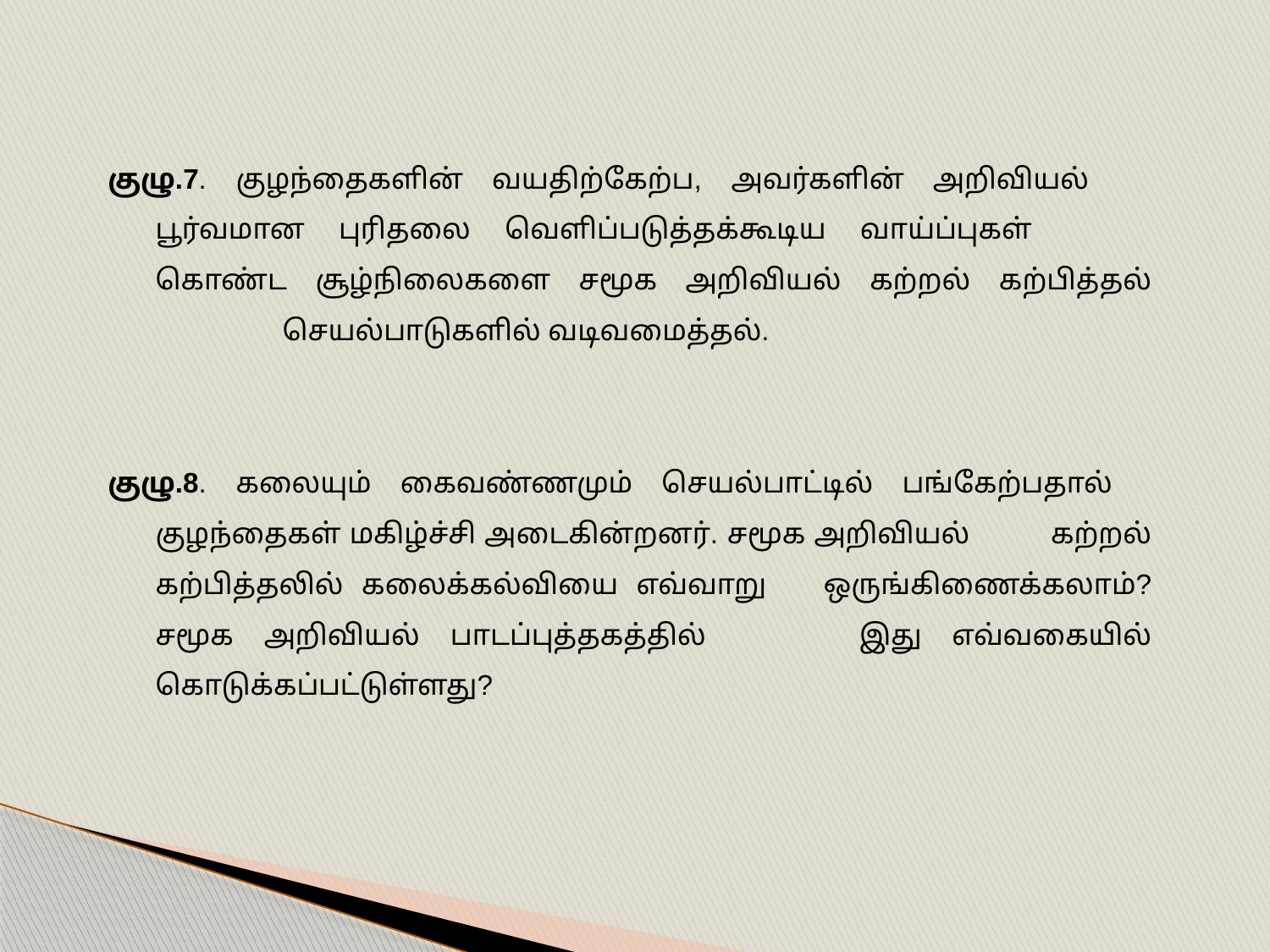

குழு.7. குழந்தைகளின் வயதிற்கேற்ப, அவர்களின் அறிவியல் 	பூர்வமான புரிதலை வெளிப்படுத்தக்கூடிய வாய்ப்புகள் 	கொண்ட சூழ்நிலைகளை சமூக அறிவியல் கற்றல் கற்பித்தல் 	செயல்பாடுகளில் வடிவமைத்தல்.

குழு.8. கலையும் கைவண்ணமும் செயல்பாட்டில் பங்கேற்பதால் 	குழந்தைகள் மகிழ்ச்சி அடைகின்றனர். சமூக அறிவியல் 	கற்றல் கற்பித்தலில் கலைக்கல்வியை எவ்வாறு 	ஒருங்கிணைக்கலாம்? சமூக அறிவியல் பாடப்புத்தகத்தில் 	இது எவ்வகையில் கொடுக்கப்பட்டுள்ளது?